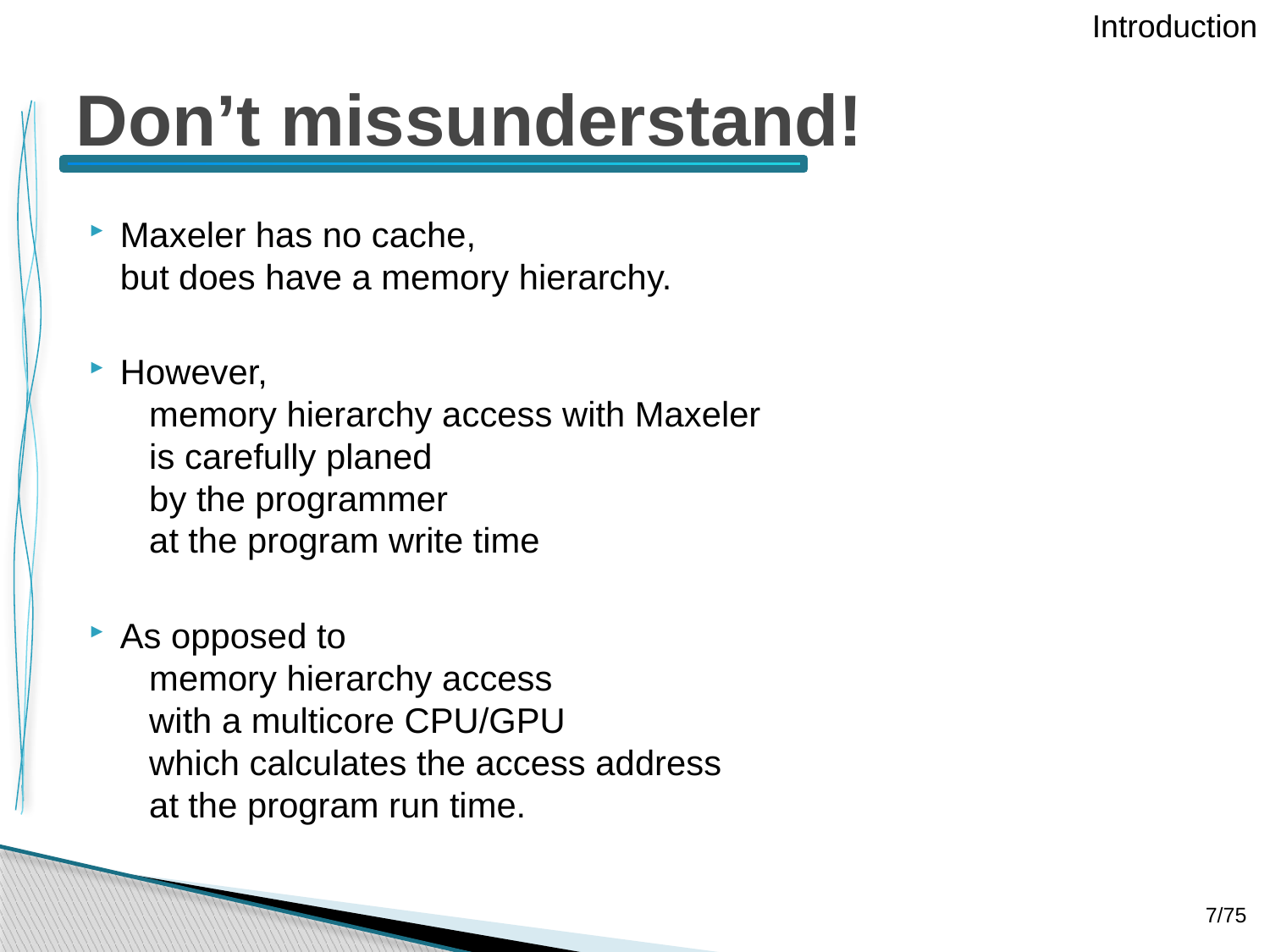

Introduction
# Don’t missunderstand!
Maxeler has no cache,
but does have a memory hierarchy.

However,
   memory hierarchy access with Maxeler
   is carefully planed
   by the programmer
   at the program write time

As opposed to
   memory hierarchy access
   with a multicore CPU/GPU
   which calculates the access address
   at the program run time.